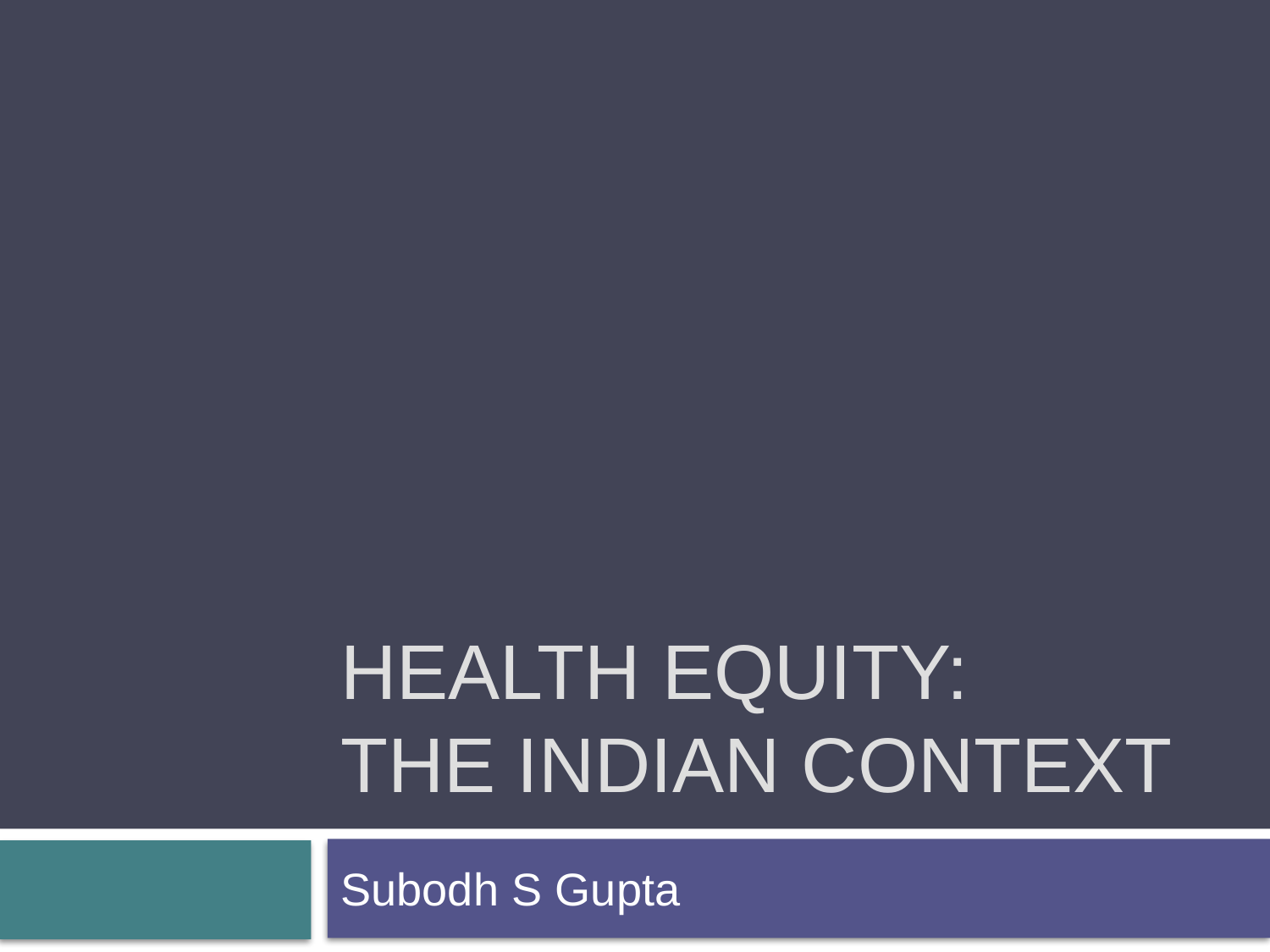

# Health equity: The Indian Context
Subodh S Gupta